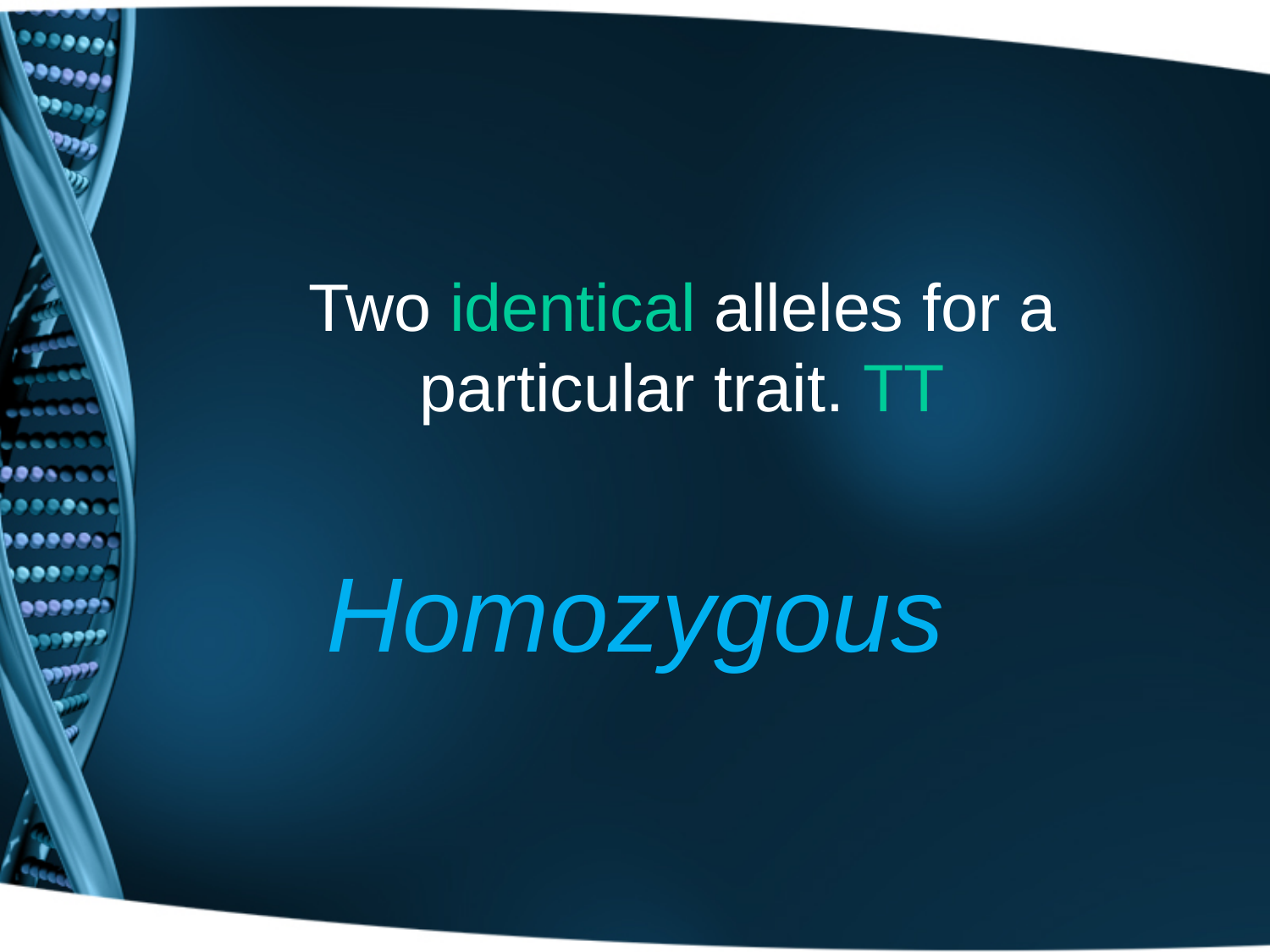

# Two identical alleles for a particular trait. TT
Homozygous